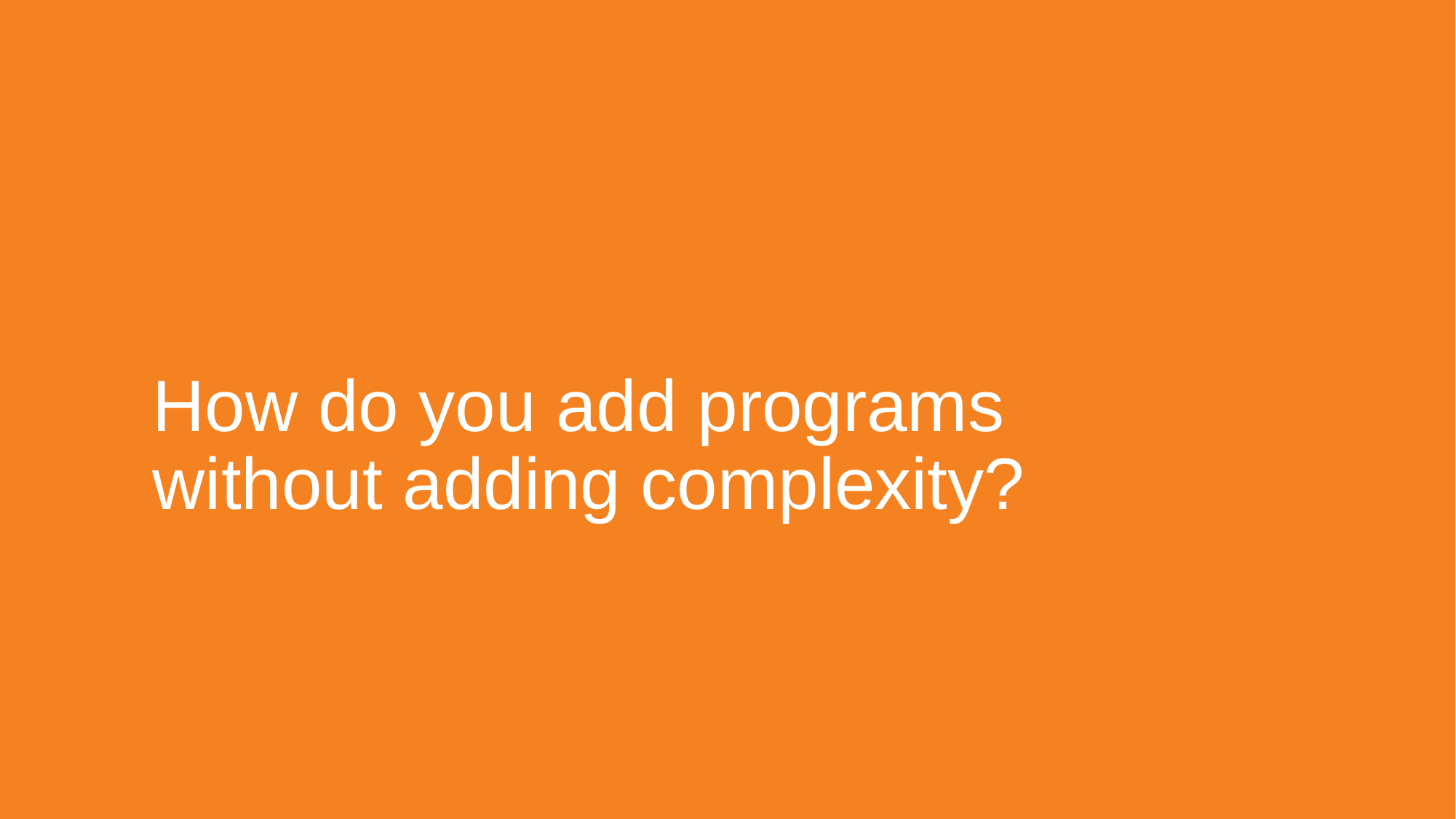

How do you add programs without adding complexity?